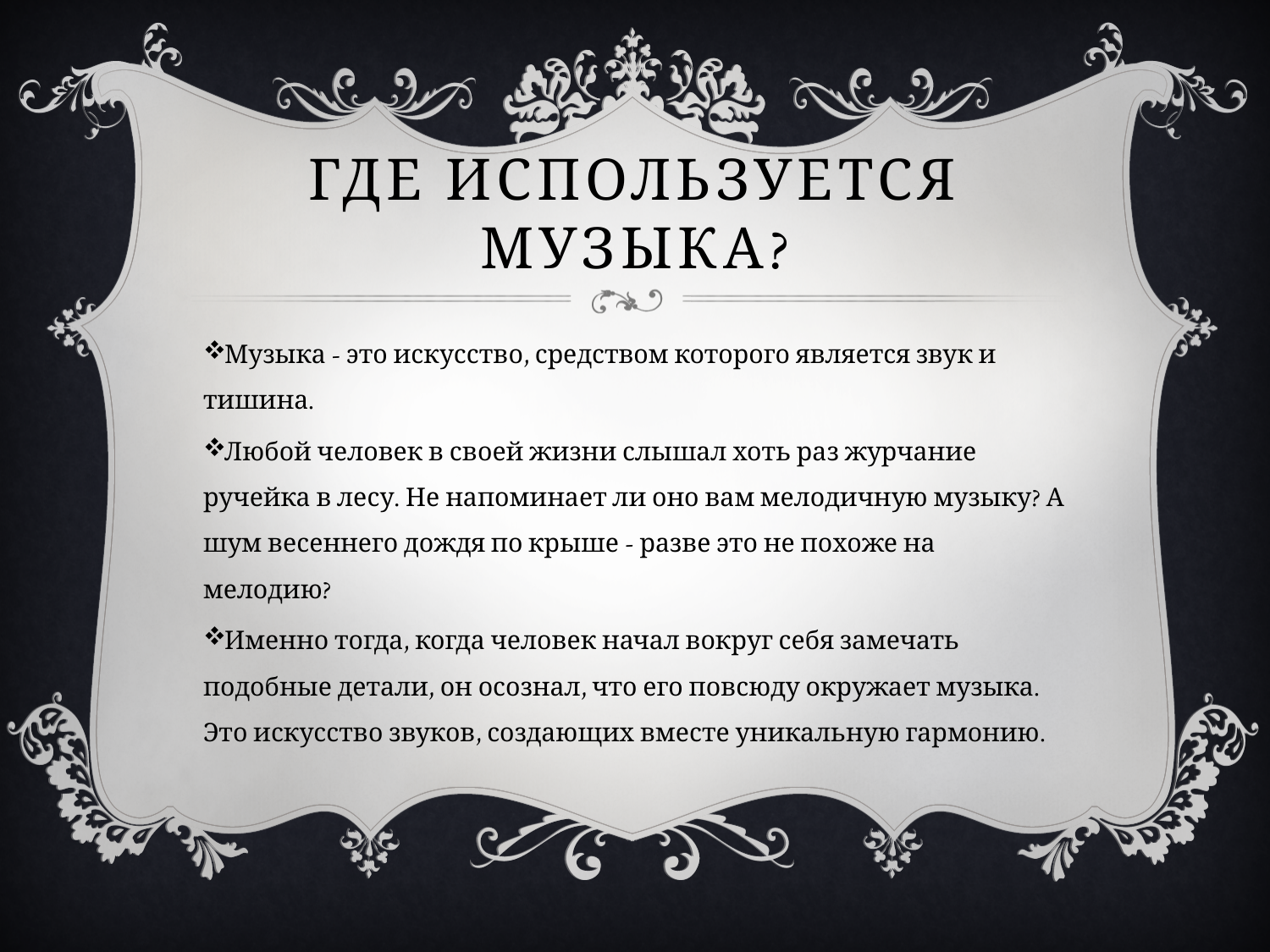

# Где используется музыка?
Музыка - это искусство, средством которого является звук и тишина.
Любой человек в своей жизни слышал хоть раз журчание ручейка в лесу. Не напоминает ли оно вам мелодичную музыку? А шум весеннего дождя по крыше - разве это не похоже на мелодию?
Именно тогда, когда человек начал вокруг себя замечать подобные детали, он осознал, что его повсюду окружает музыка. Это искусство звуков, создающих вместе уникальную гармонию.